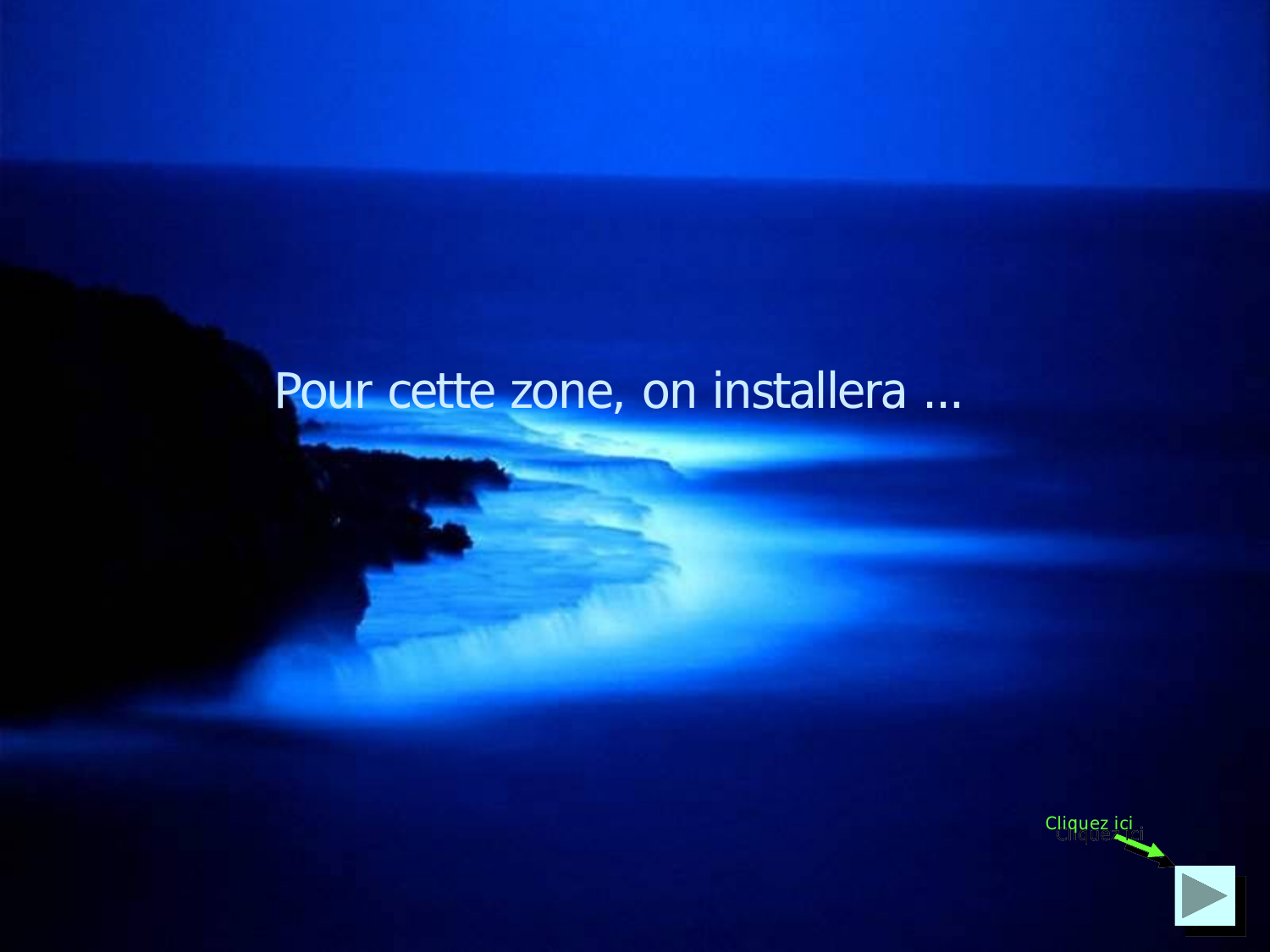

Pour cette zone, on installera …
Cliquez ici